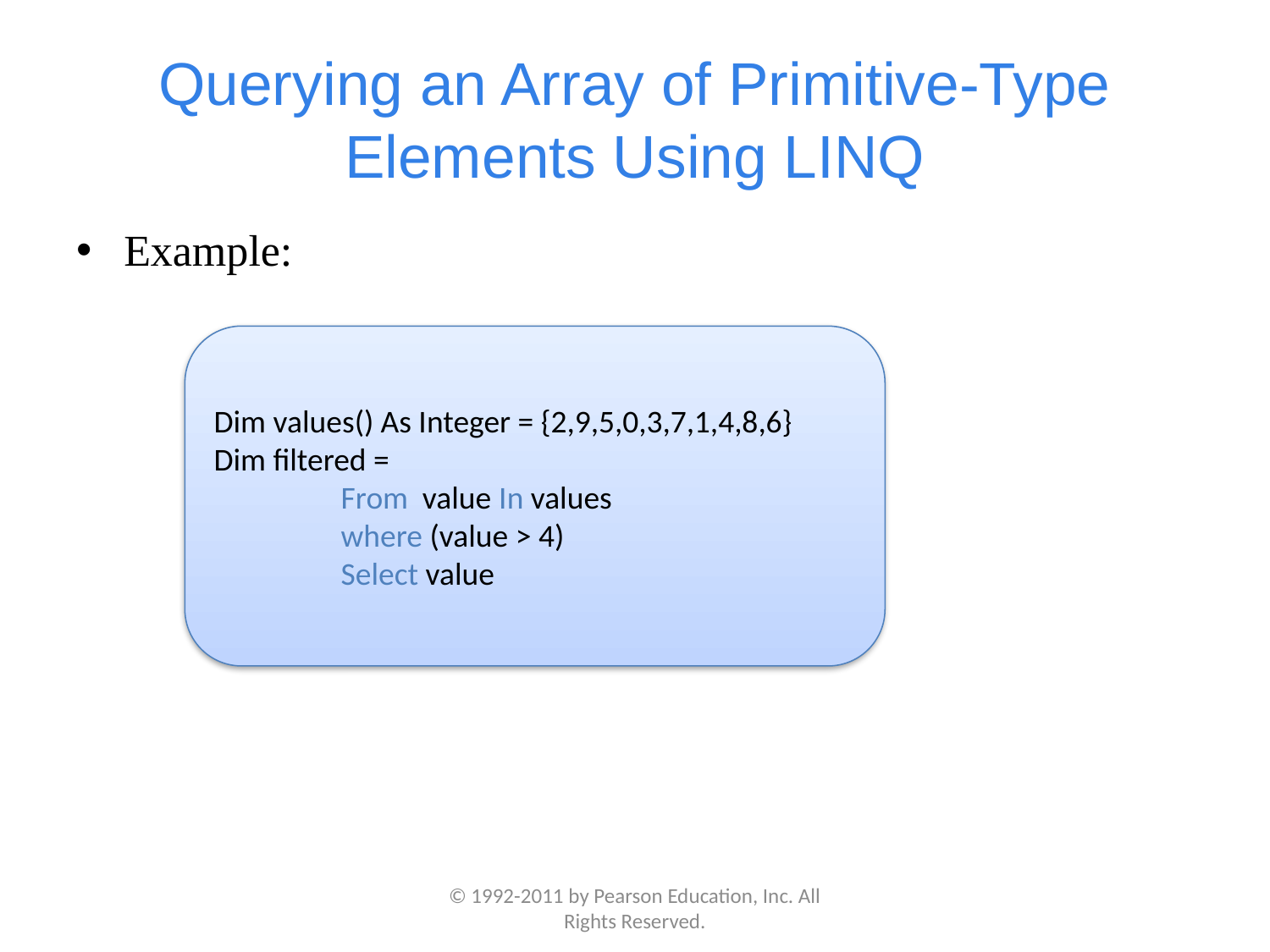

# Querying an Array of Primitive-Type Elements Using LINQ
Example:

Dim values() As Integer = {2,9,5,0,3,7,1,4,8,6}
Dim filtered =
	From  value In values
	where (value > 4)
	Select value
© 1992-2011 by Pearson Education, Inc. All Rights Reserved.